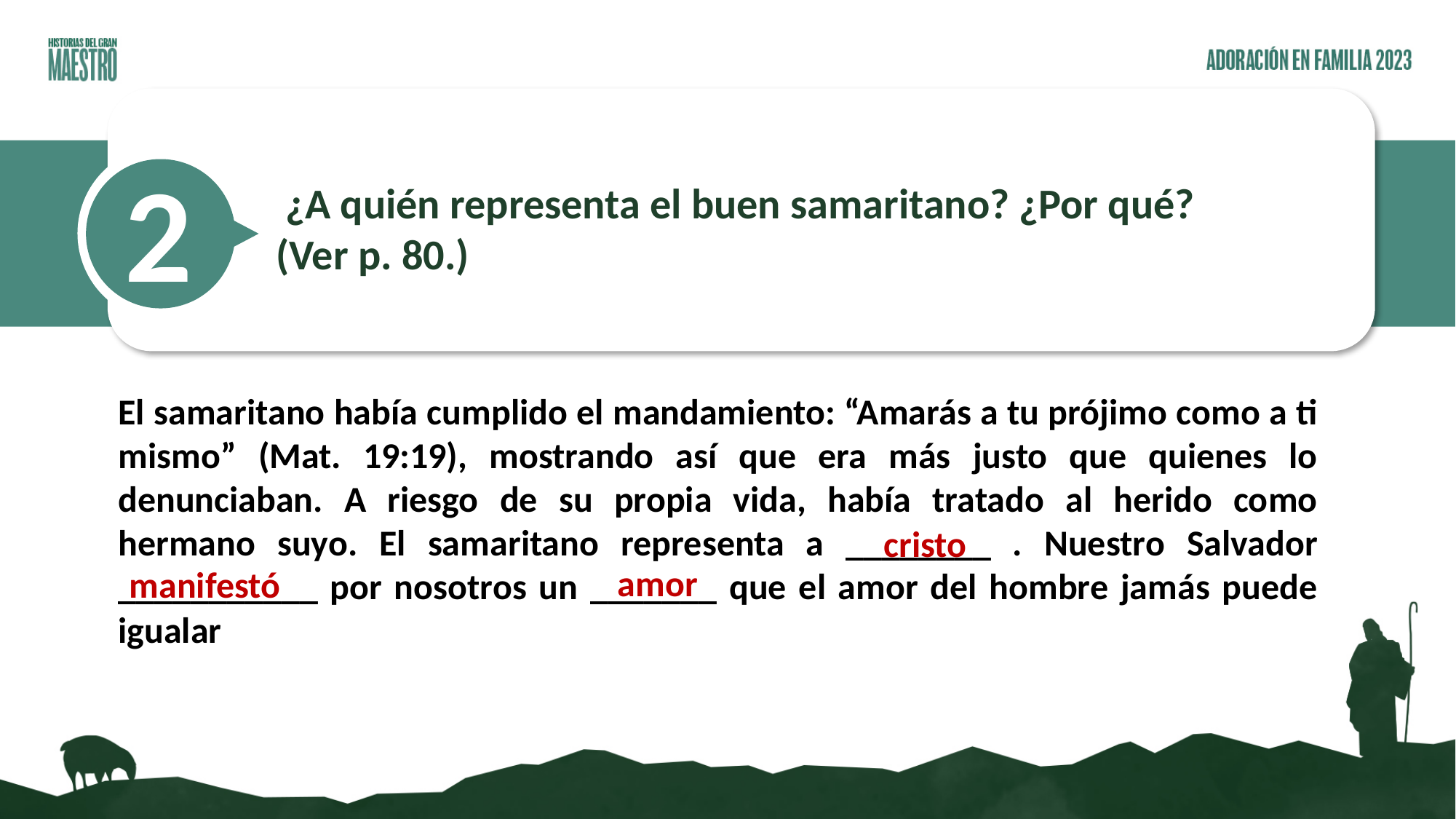

2

 ¿A quién representa el buen samaritano? ¿Por qué?
(Ver p. 80.)
El samaritano había cumplido el mandamiento: “Amarás a tu prójimo como a ti mismo” (Mat. 19:19), mostrando así que era más justo que quienes lo denunciaban. A riesgo de su propia vida, había tratado al herido como hermano suyo. El samaritano representa a ________ . Nuestro Salvador ___________ por nosotros un _______ que el amor del hombre jamás puede igualar
cristo
amor
manifestó